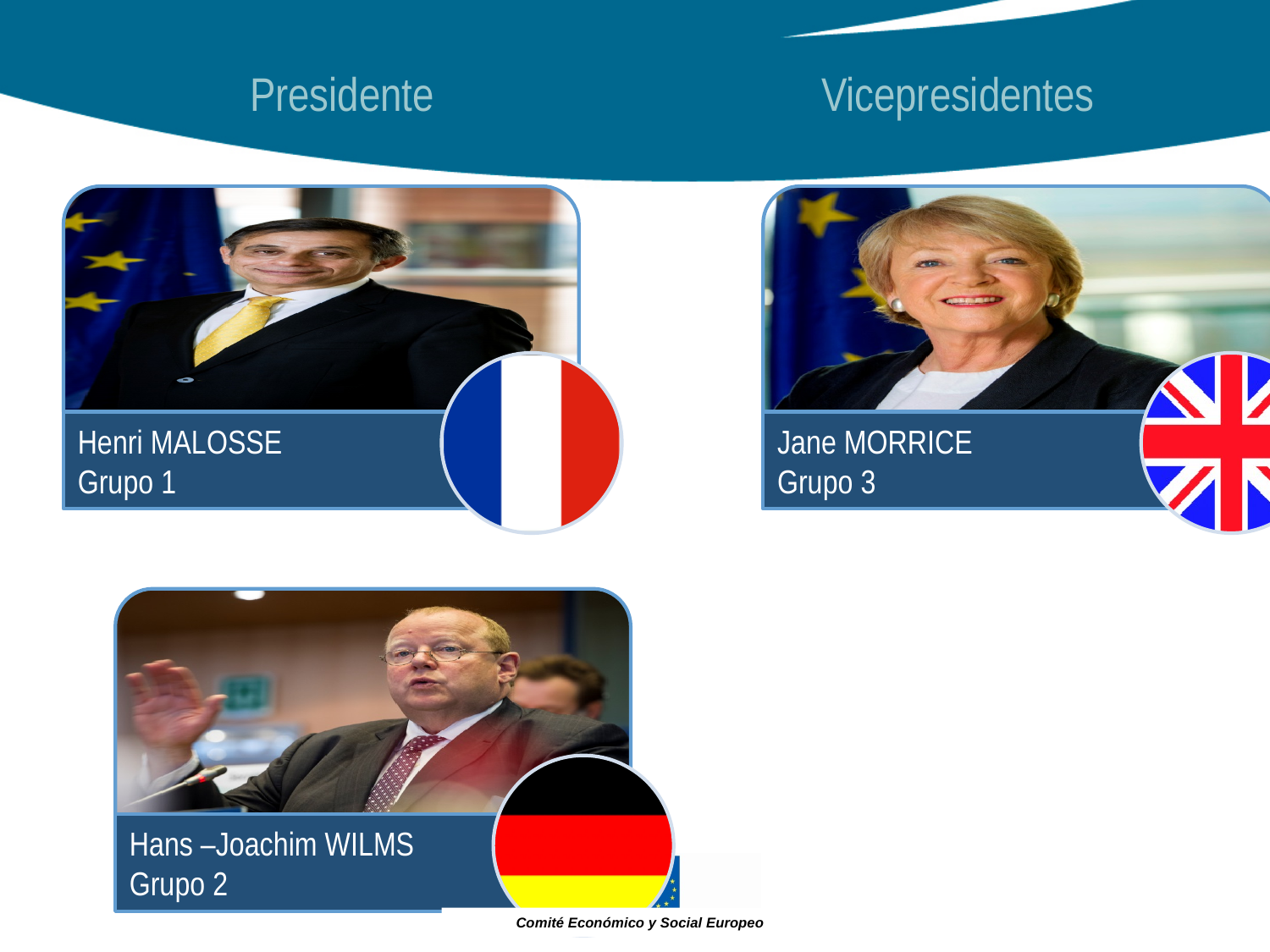

# Presidente                                    Vicepresidentes
Henri MALOSSE
Grupo 1
Jane MORRICE
Grupo 3
Hans –Joachim WILMS
Grupo 2
Comité Económico y Social Europeo